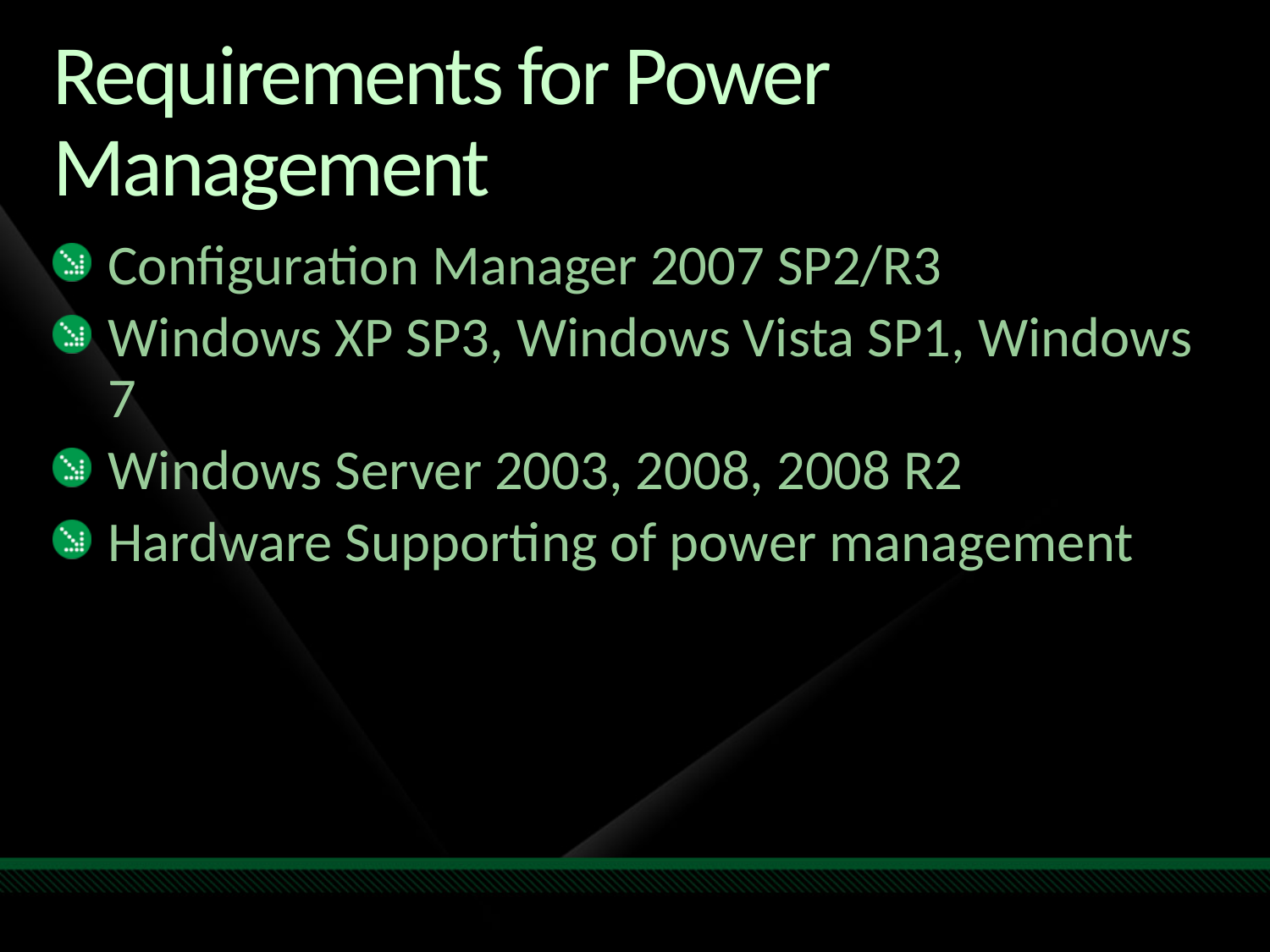

# Requirements for Power Management
Configuration Manager 2007 SP2/R3
Windows XP SP3, Windows Vista SP1, Windows 7
Windows Server 2003, 2008, 2008 R2
Hardware Supporting of power management